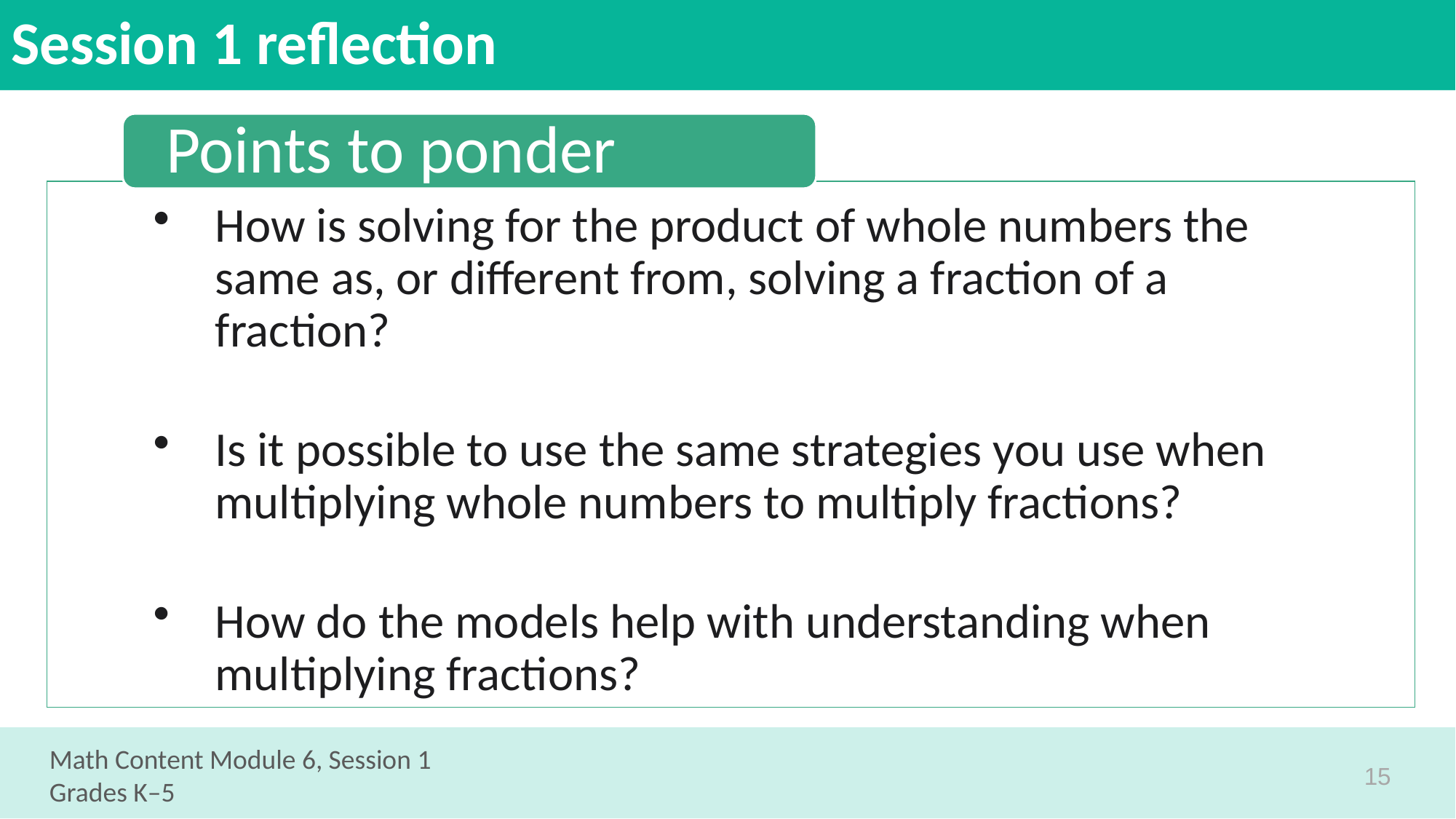

# Session 1 reflection
How is solving for the product of whole numbers the same as, or different from, solving a fraction of a fraction?

Is it possible to use the same strategies you use when multiplying whole numbers to multiply fractions?

How do the models help with understanding when multiplying fractions?
Points to ponder
Math Content Module 6, Session 1
Grades K–5
15